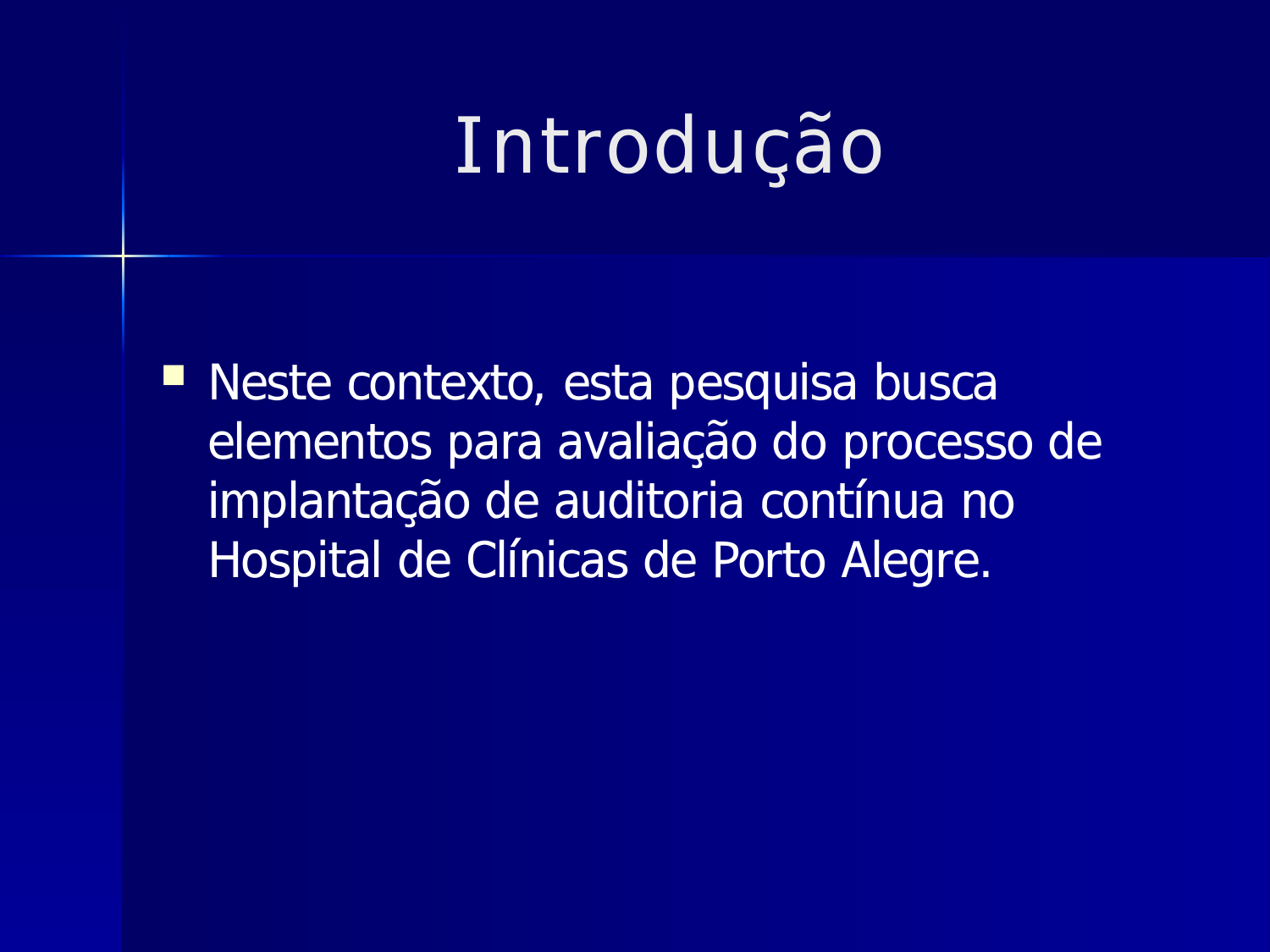

# Introdução

Neste contexto, esta pesquisa busca elementos para avaliação do processo de implantação de auditoria contínua no Hospital de Clínicas de Porto Alegre.